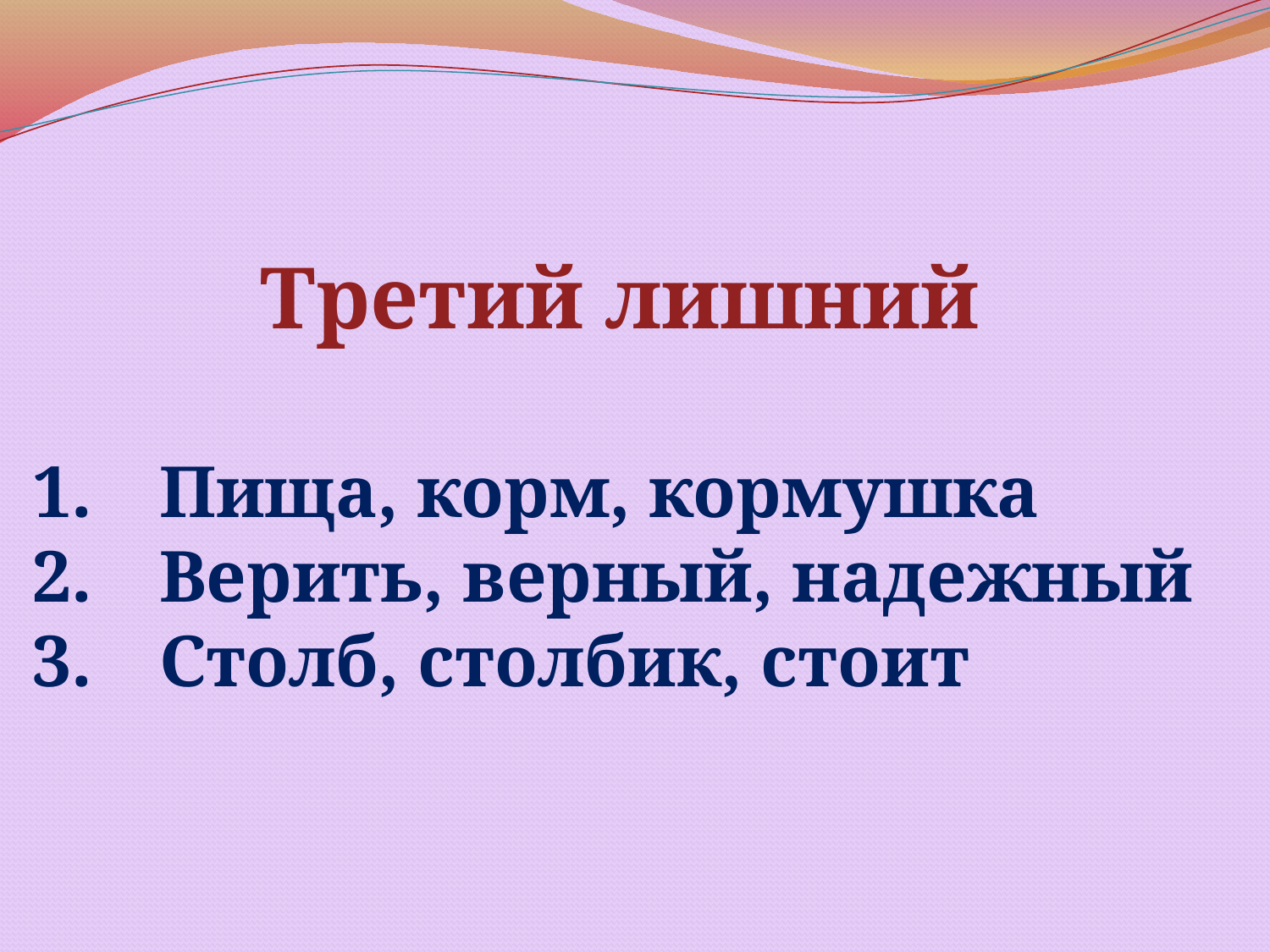

Третий лишний

Пища, корм, кормушка
Верить, верный, надежный
Столб, столбик, стоит